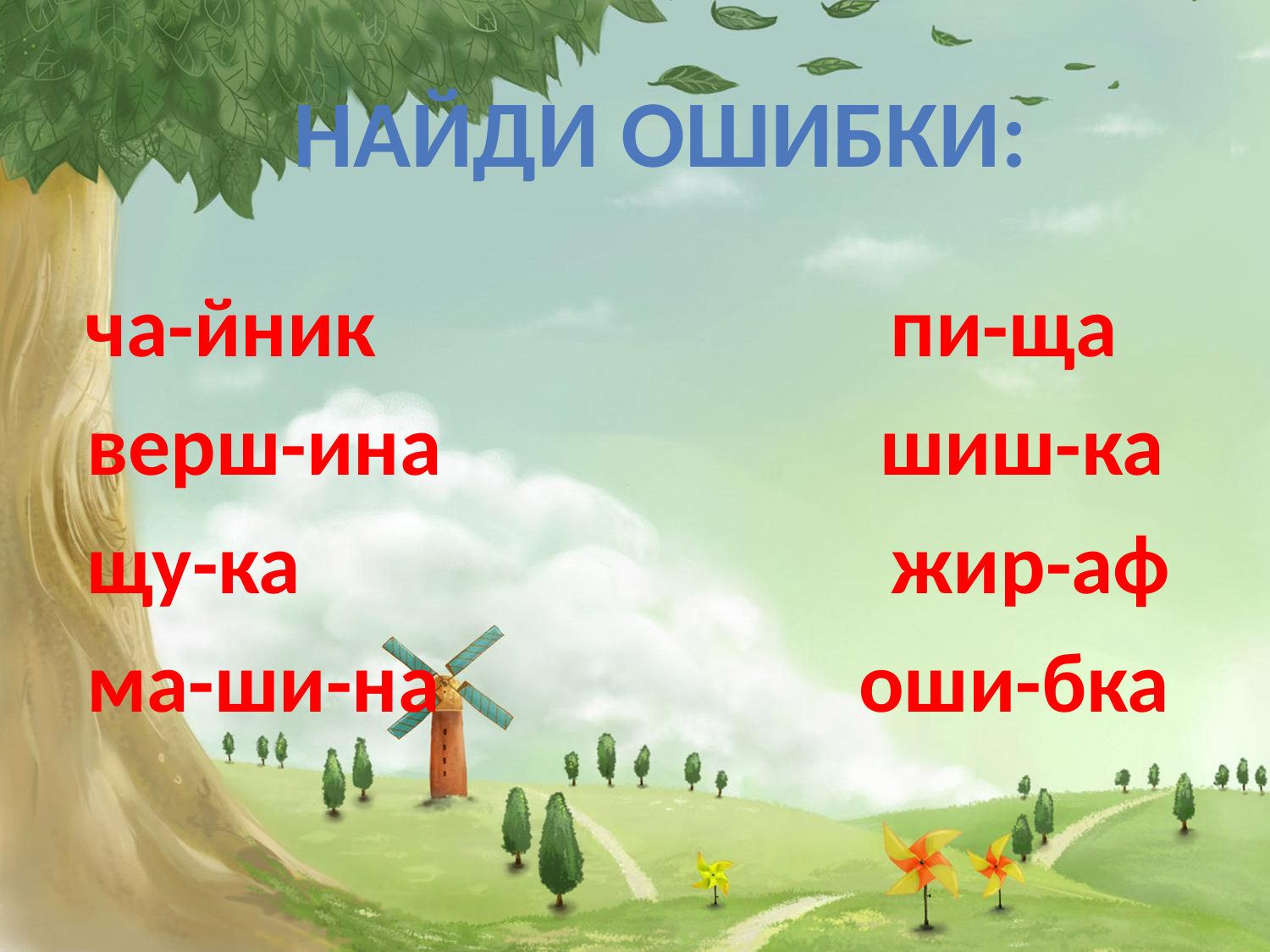

Найди ошибки:
 ча-йник                           пи-ща
 верш-ина                       шиш-ка
 щу-ка                               жир-аф
 ма-ши-на                      оши-бка